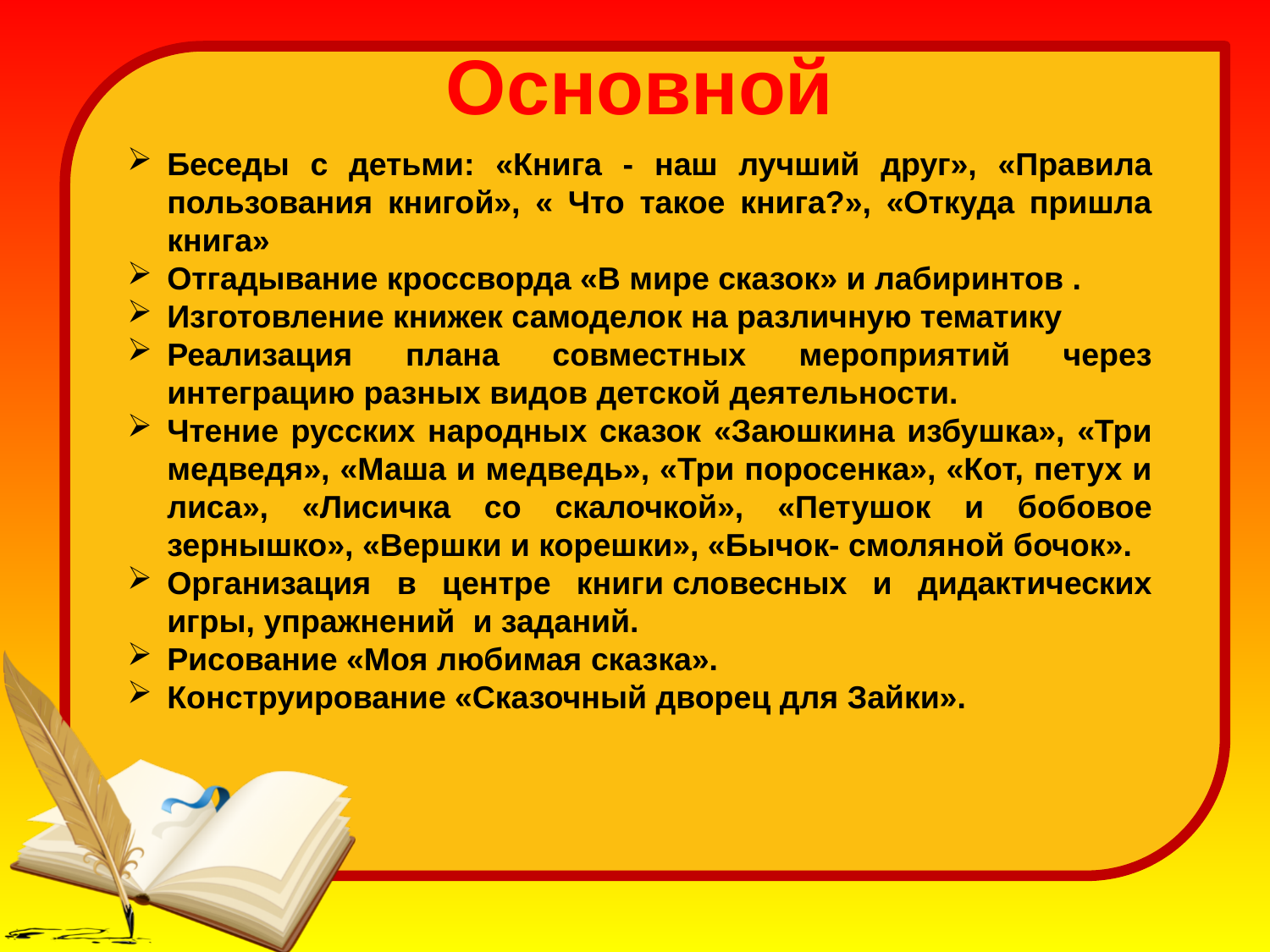

Основной
Беседы с детьми: «Книга - наш лучший друг», «Правила пользования книгой», « Что такое книга?», «Откуда пришла книга»
Отгадывание кроссворда «В мире сказок» и лабиринтов .
Изготовление книжек самоделок на различную тематику
Реализация плана совместных мероприятий через интеграцию разных видов детской деятельности.
Чтение русских народных сказок «Заюшкина избушка», «Три медведя», «Маша и медведь», «Три поросенка», «Кот, петух и лиса», «Лисичка со скалочкой», «Петушок и бобовое зернышко», «Вершки и корешки», «Бычок- смоляной бочок».
Организация в центре книги словесных и дидактических игры, упражнений  и заданий.
Рисование «Моя любимая сказка».
Конструирование «Сказочный дворец для Зайки».